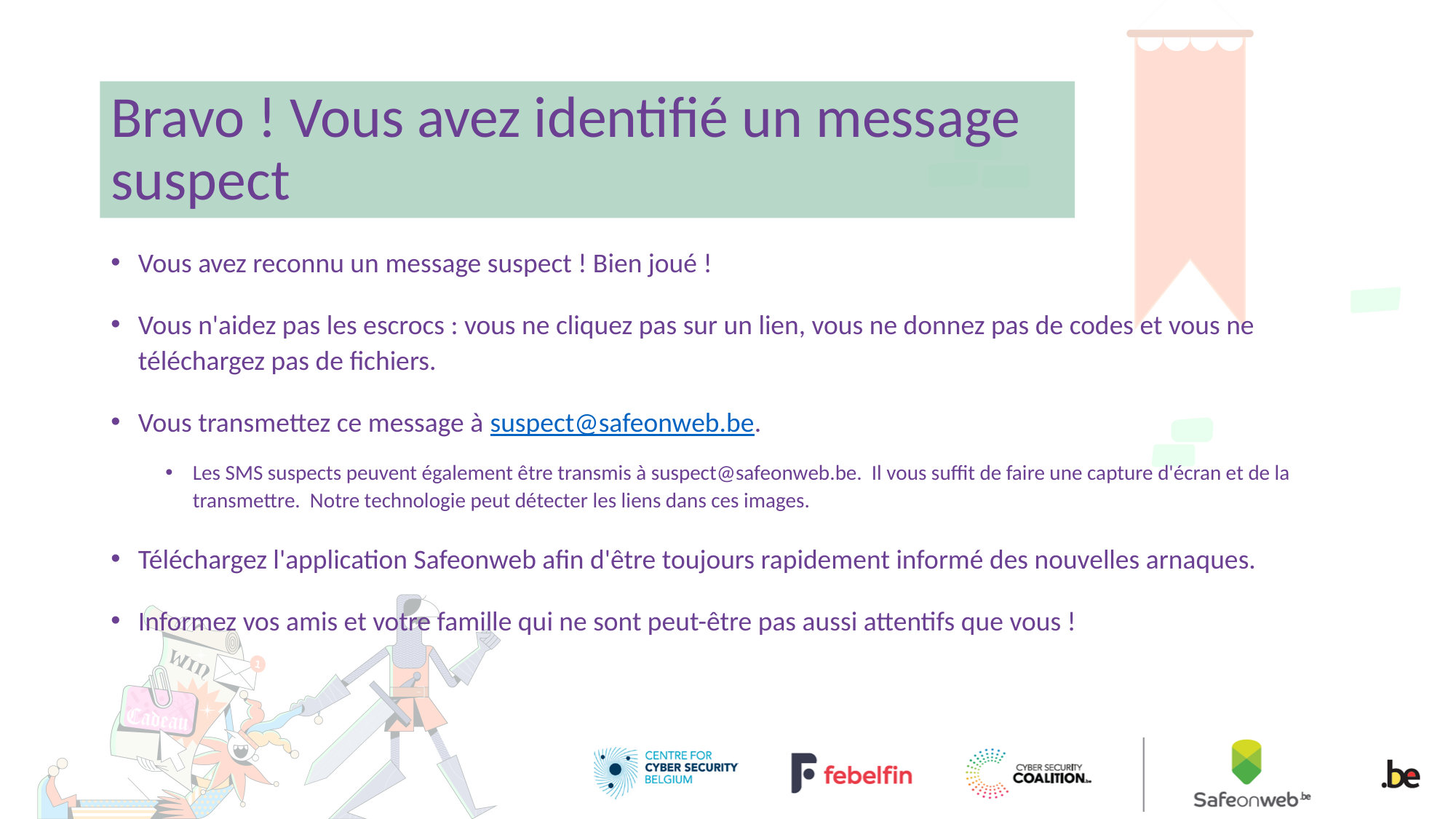

# Bravo ! Vous avez identifié un message suspect
Vous avez reconnu un message suspect ! Bien joué !
Vous n'aidez pas les escrocs : vous ne cliquez pas sur un lien, vous ne donnez pas de codes et vous ne téléchargez pas de fichiers.
Vous transmettez ce message à suspect@safeonweb.be.
Les SMS suspects peuvent également être transmis à suspect@safeonweb.be.  Il vous suffit de faire une capture d'écran et de la transmettre.  Notre technologie peut détecter les liens dans ces images.
Téléchargez l'application Safeonweb afin d'être toujours rapidement informé des nouvelles arnaques.
Informez vos amis et votre famille qui ne sont peut-être pas aussi attentifs que vous !